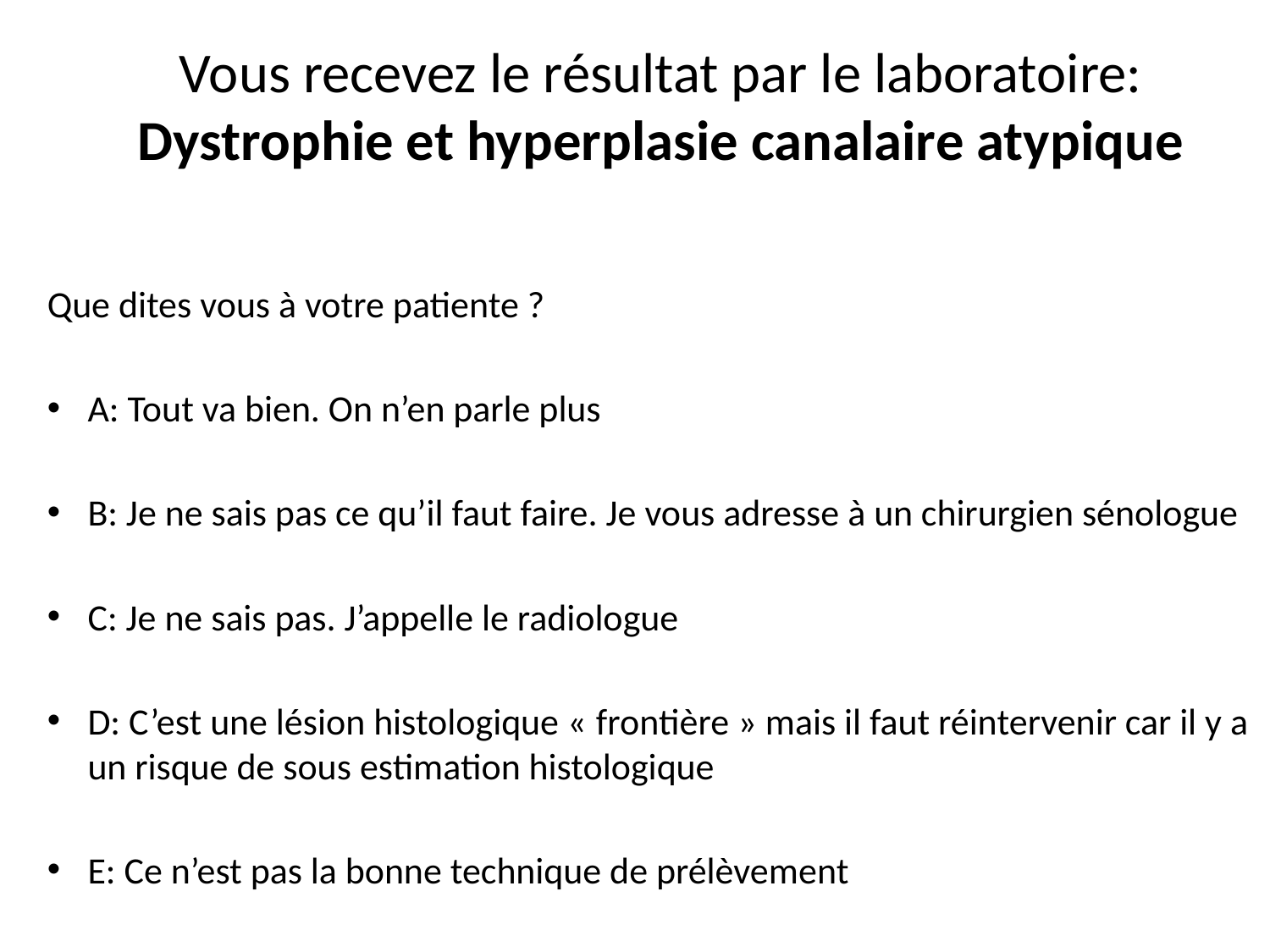

# Vous recevez le résultat par le laboratoire: Dystrophie et hyperplasie canalaire atypique

Que dites vous à votre patiente ?

A: Tout va bien. On n’en parle plus

B: Je ne sais pas ce qu’il faut faire. Je vous adresse à un chirurgien sénologue

C: Je ne sais pas. J’appelle le radiologue

D: C’est une lésion histologique « frontière » mais il faut réintervenir car il y a un risque de sous estimation histologique

E: Ce n’est pas la bonne technique de prélèvement